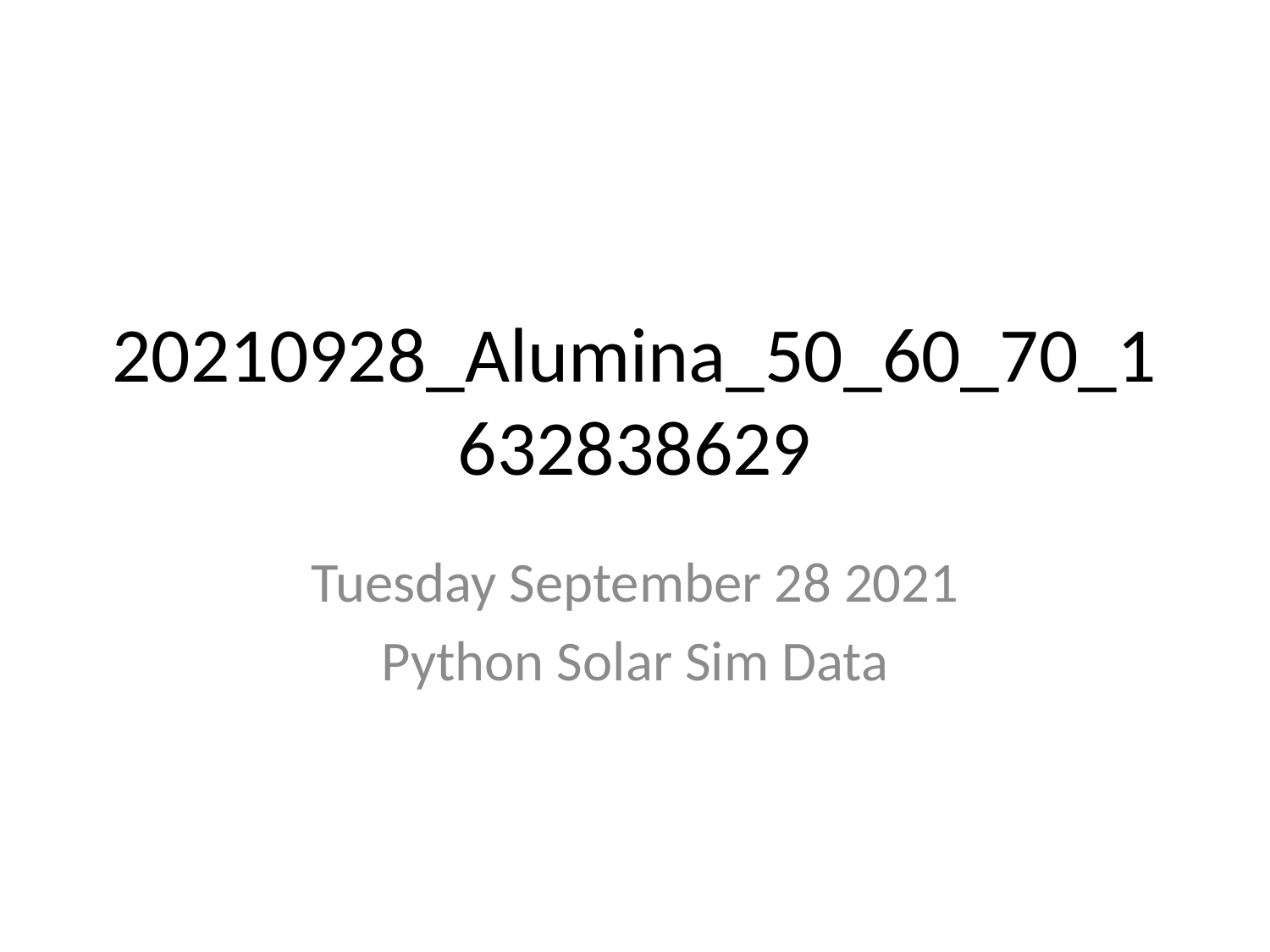

# 20210928_Alumina_50_60_70_1632838629
Tuesday September 28 2021
Python Solar Sim Data